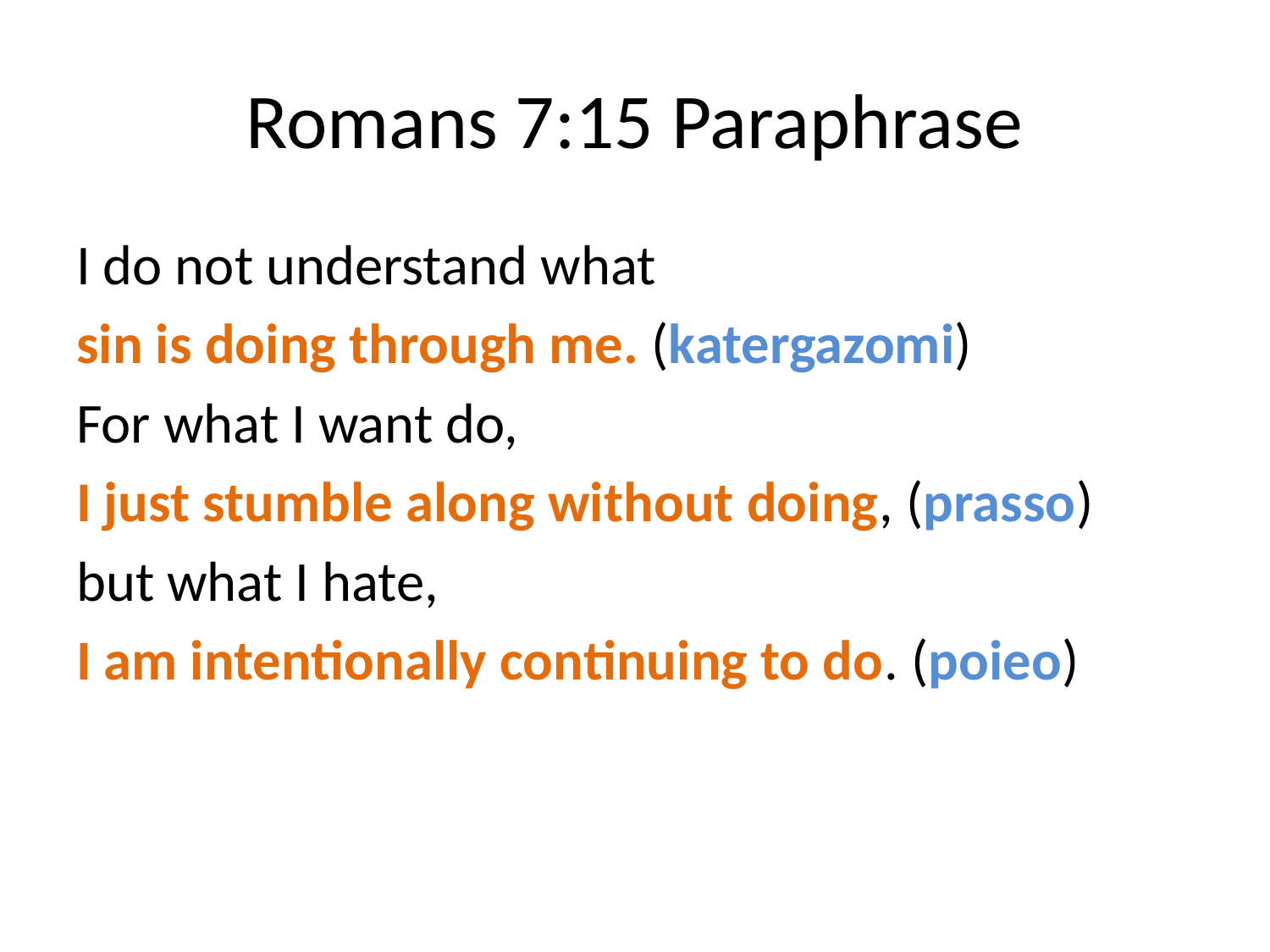

# Romans 7:15 Paraphrase
I do not understand what
sin is doing through me. (katergazomi)
For what I want do,
I just stumble along without doing, (prasso)
but what I hate,
I am intentionally continuing to do. (poieo)